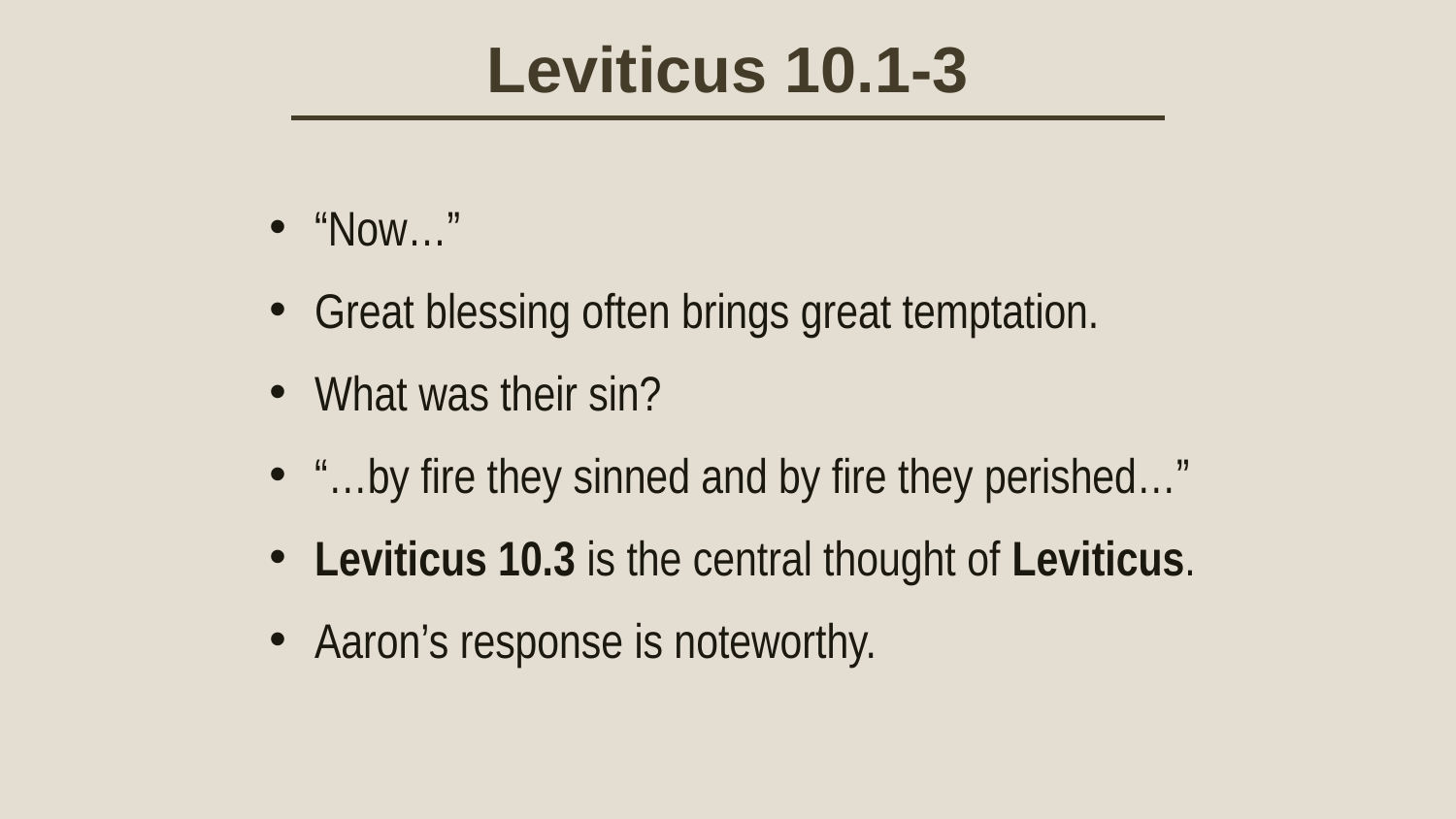

Leviticus 10.1-3
“Now…”

Great blessing often brings great temptation.

What was their sin?

“…by fire they sinned and by fire they perished…”

Leviticus 10.3 is the central thought of Leviticus.

Aaron’s response is noteworthy.